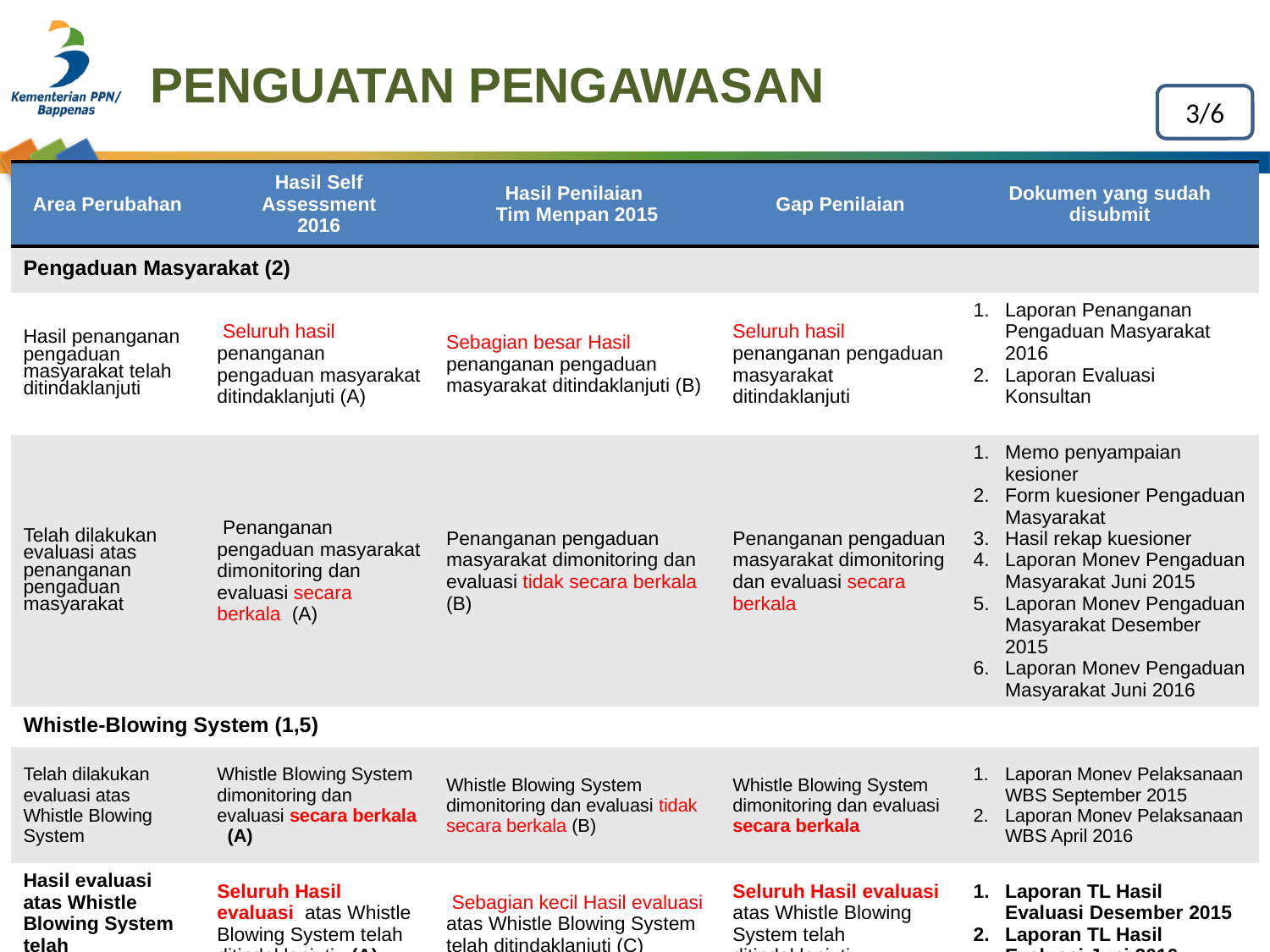

# PENGUATAN PENGAWASAN
3/6
| Area Perubahan | Hasil Self Assessment 2016 | Hasil Penilaian Tim Menpan 2015 | Gap Penilaian | Dokumen yang sudah disubmit |
| --- | --- | --- | --- | --- |
| Pengaduan Masyarakat (2) |  |  |  |  |
| Hasil penanganan pengaduan masyarakat telah ditindaklanjuti | Seluruh hasil penanganan pengaduan masyarakat ditindaklanjuti (A) | Sebagian besar Hasil penanganan pengaduan masyarakat ditindaklanjuti (B) | Seluruh hasil penanganan pengaduan masyarakat ditindaklanjuti | Laporan Penanganan Pengaduan Masyarakat 2016 Laporan Evaluasi Konsultan |
| Telah dilakukan evaluasi atas penanganan pengaduan masyarakat | Penanganan pengaduan masyarakat dimonitoring dan evaluasi secara berkala (A) | Penanganan pengaduan masyarakat dimonitoring dan evaluasi tidak secara berkala (B) | Penanganan pengaduan masyarakat dimonitoring dan evaluasi secara berkala | Memo penyampaian kesioner Form kuesioner Pengaduan Masyarakat Hasil rekap kuesioner Laporan Monev Pengaduan Masyarakat Juni 2015 Laporan Monev Pengaduan Masyarakat Desember 2015 Laporan Monev Pengaduan Masyarakat Juni 2016 |
| Whistle-Blowing System (1,5) |  |  |  |  |
| Telah dilakukan evaluasi atas Whistle Blowing System | Whistle Blowing System dimonitoring dan evaluasi secara berkala (A) | Whistle Blowing System dimonitoring dan evaluasi tidak secara berkala (B) | Whistle Blowing System dimonitoring dan evaluasi secara berkala | Laporan Monev Pelaksanaan WBS September 2015 Laporan Monev Pelaksanaan WBS April 2016 |
| Hasil evaluasi atas Whistle Blowing System telah ditindaklanjuti | Seluruh Hasil evaluasi atas Whistle Blowing System telah ditindaklanjuti (A) | Sebagian kecil Hasil evaluasi atas Whistle Blowing System telah ditindaklanjuti (C) | Seluruh Hasil evaluasi atas Whistle Blowing System telah ditindaklanjuti | Laporan TL Hasil Evaluasi Desember 2015 Laporan TL Hasil Evaluasi Juni 2016 |